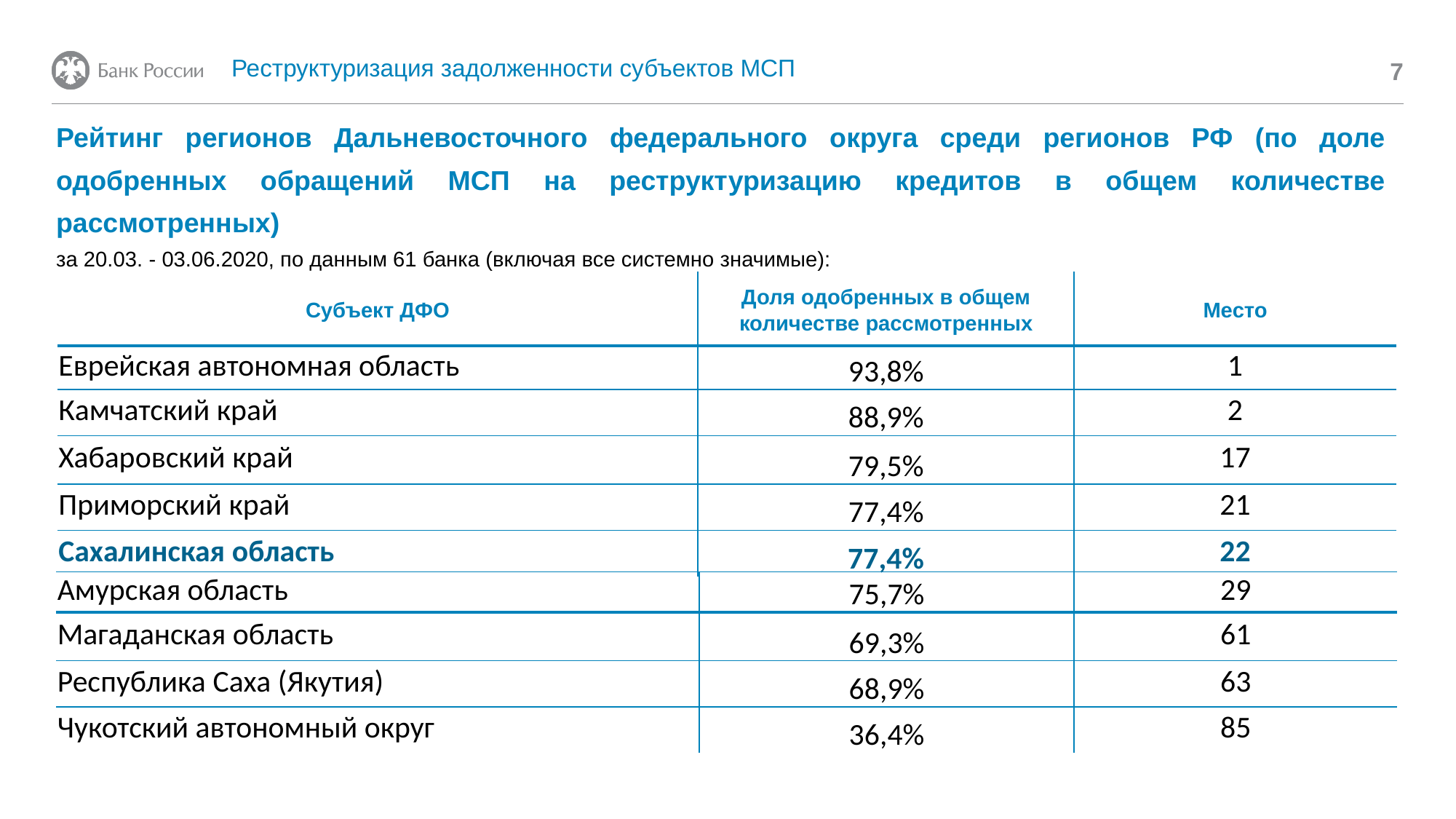

7
# Реструктуризация задолженности субъектов МСП
Рейтинг регионов Дальневосточного федерального округа среди регионов РФ (по доле одобренных обращений МСП на реструктуризацию кредитов в общем количестве рассмотренных)
за 20.03. - 03.06.2020, по данным 61 банка (включая все системно значимые):
| Субъект ДФО | Доля одобренных в общем количестве рассмотренных | Место |
| --- | --- | --- |
| Еврейская автономная область | 93,8% | 1 |
| Камчатский край | 88,9% | 2 |
| Хабаровский край | 79,5% | 17 |
| Приморский край | 77,4% | 21 |
| Сахалинская область | 77,4% | 22 |
| Амурская область | 75,7% | 29 |
| --- | --- | --- |
| Магаданская область | 69,3% | 61 |
| Республика Саха (Якутия) | 68,9% | 63 |
| Чукотский автономный округ | 36,4% | 85 |